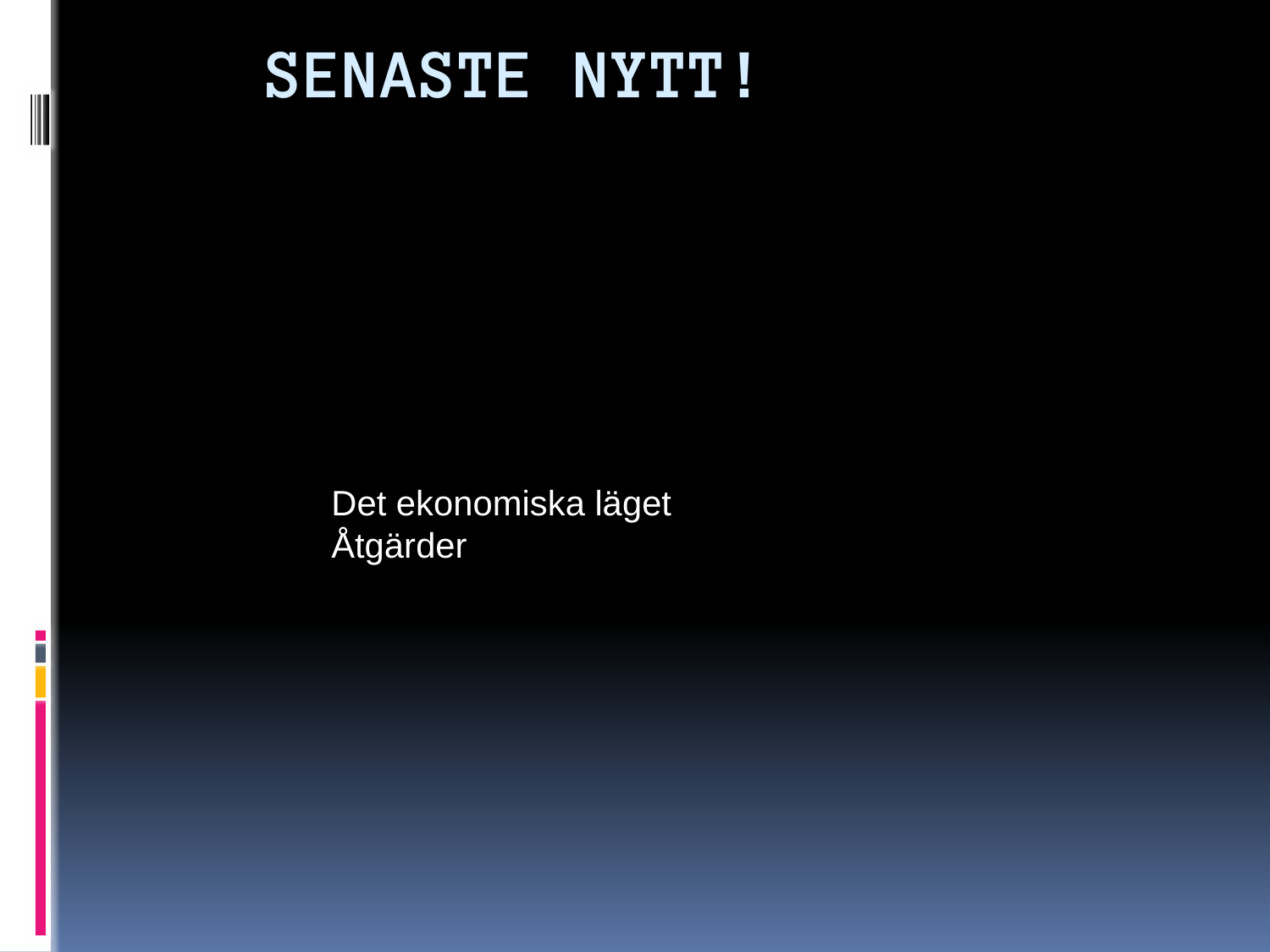

# Senaste nytt!
Det ekonomiska läget
Åtgärder